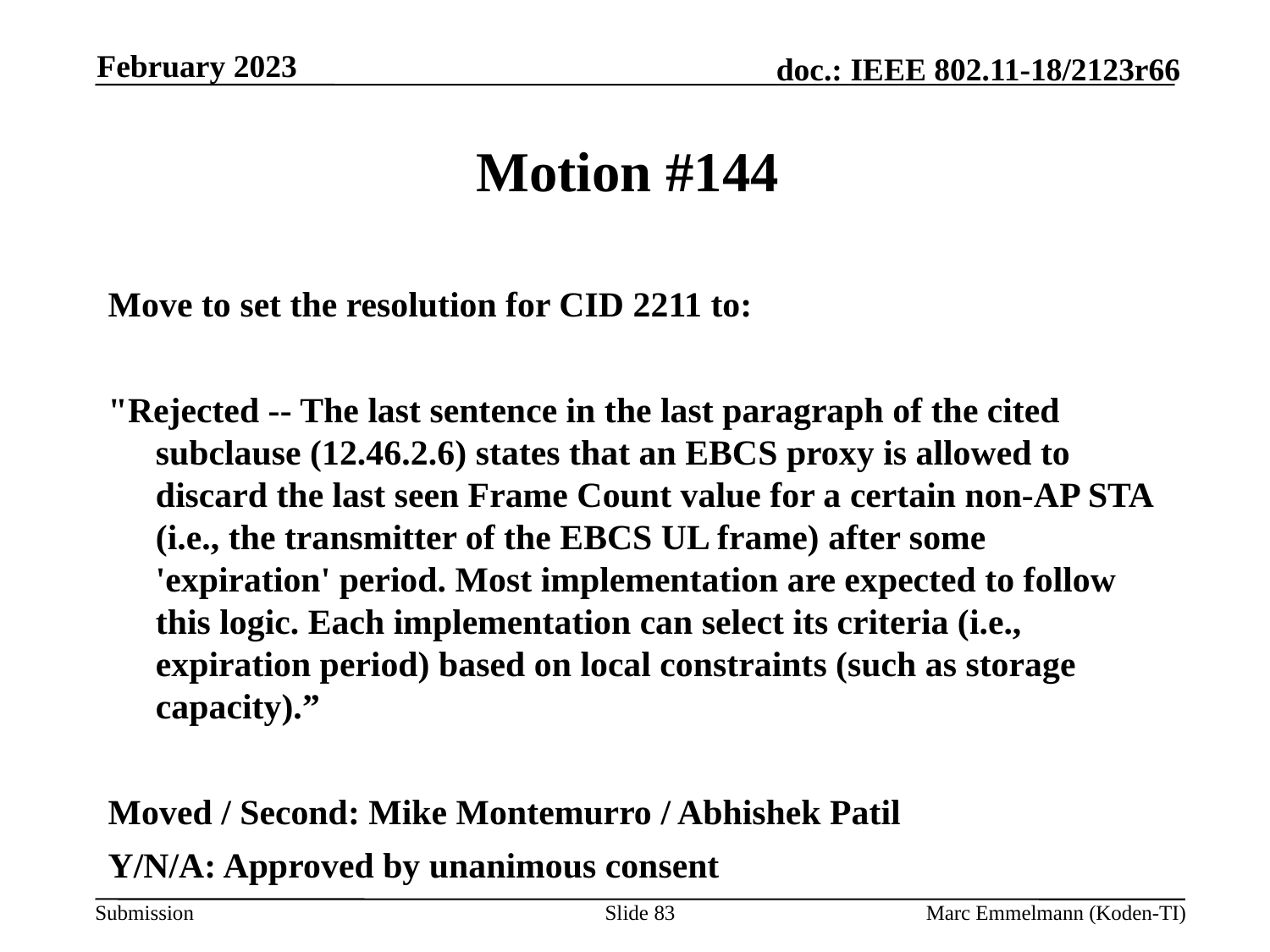

February 2023
# Motion #144
Move to set the resolution for CID 2211 to:

"Rejected -- The last sentence in the last paragraph of the cited subclause (12.46.2.6) states that an EBCS proxy is allowed to discard the last seen Frame Count value for a certain non-AP STA (i.e., the transmitter of the EBCS UL frame) after some 'expiration' period. Most implementation are expected to follow this logic. Each implementation can select its criteria (i.e., expiration period) based on local constraints (such as storage capacity).”

Moved / Second: Mike Montemurro / Abhishek Patil
Y/N/A: Approved by unanimous consent
Slide 83
Marc Emmelmann (Koden-TI)